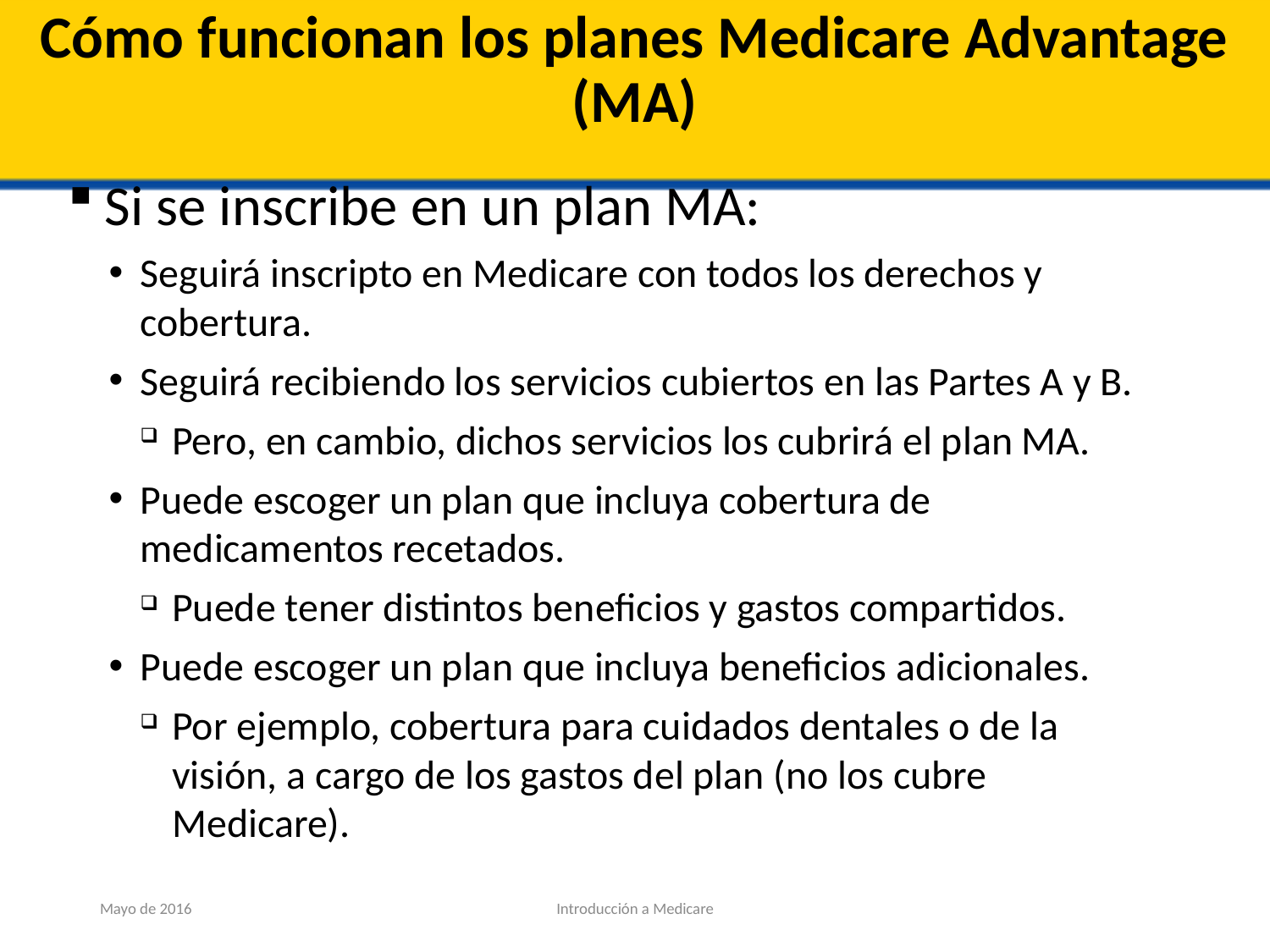

# Cómo funcionan los planes Medicare Advantage (MA)
Si se inscribe en un plan MA:
Seguirá inscripto en Medicare con todos los derechos y cobertura.
Seguirá recibiendo los servicios cubiertos en las Partes A y B.
Pero, en cambio, dichos servicios los cubrirá el plan MA.
Puede escoger un plan que incluya cobertura de medicamentos recetados.
Puede tener distintos beneficios y gastos compartidos.
Puede escoger un plan que incluya beneficios adicionales.
Por ejemplo, cobertura para cuidados dentales o de la visión, a cargo de los gastos del plan (no los cubre Medicare).
Mayo de 2016
Introducción a Medicare